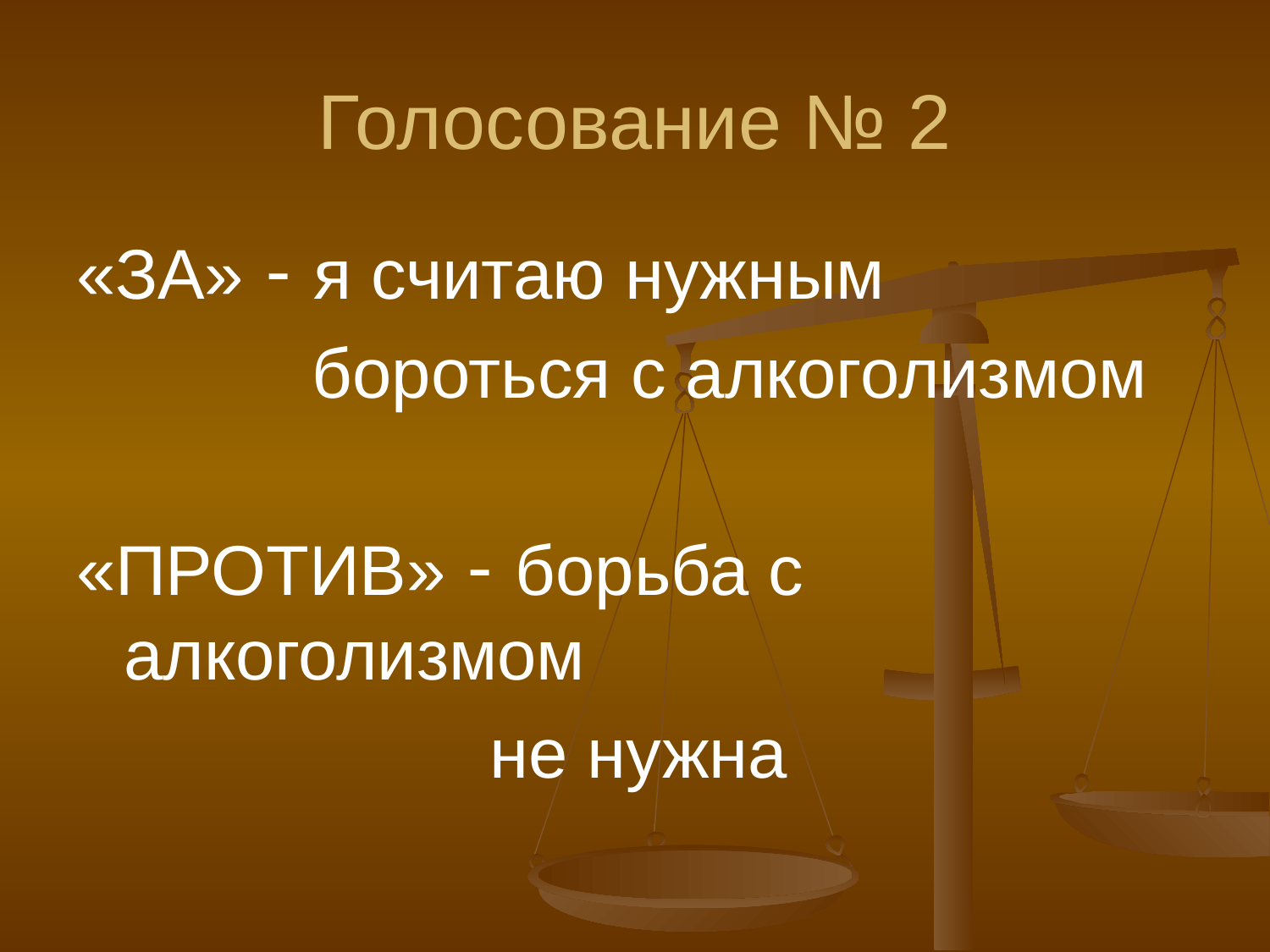

# Голосование № 2
«ЗА» - я считаю нужным
            бороться с алкоголизмом

«ПРОТИВ» - борьба с алкоголизмом
                     не нужна